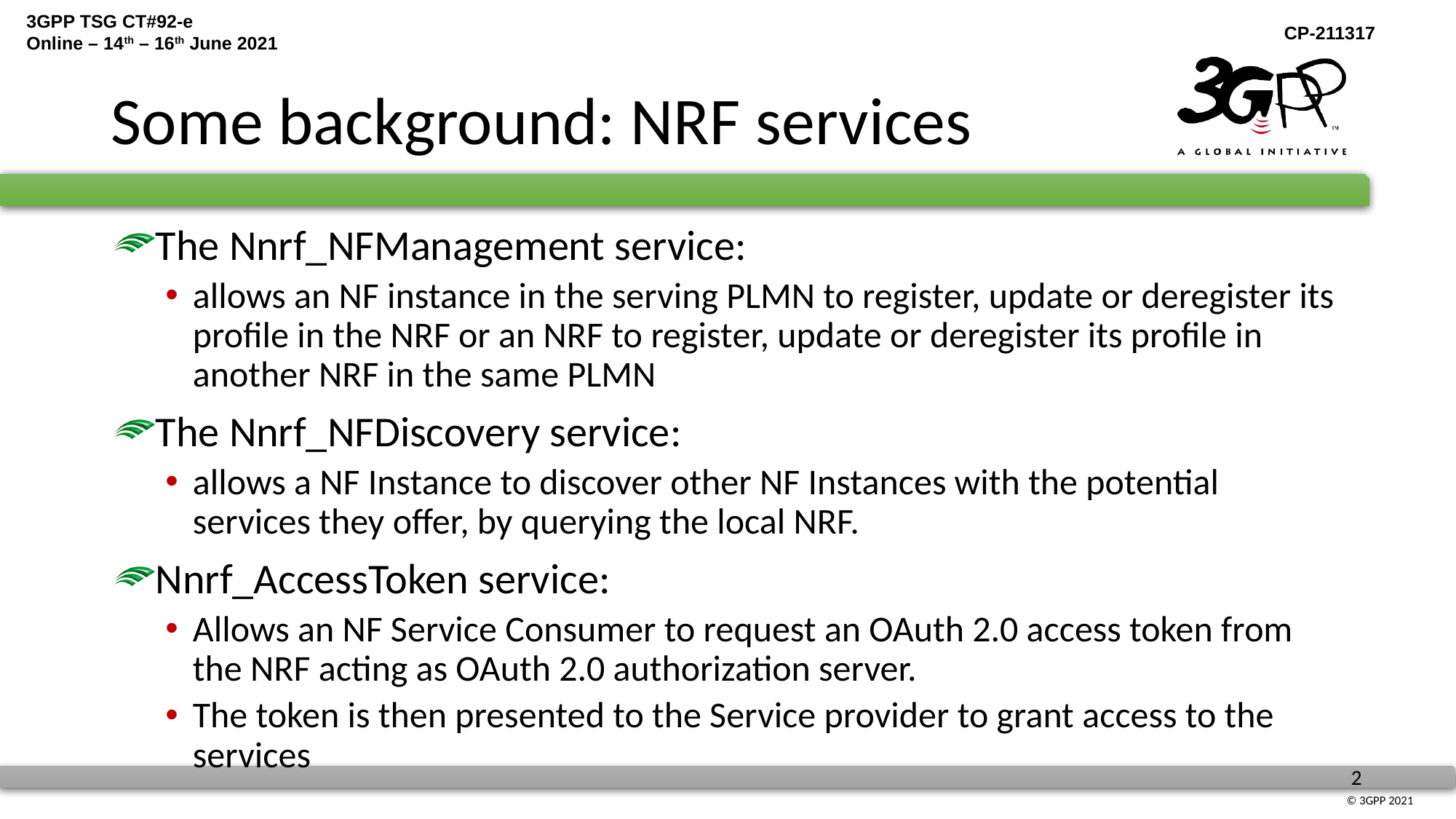

# Some background: NRF services
The Nnrf_NFManagement service:
allows an NF instance in the serving PLMN to register, update or deregister its profile in the NRF or an NRF to register, update or deregister its profile in another NRF in the same PLMN
The Nnrf_NFDiscovery service:
allows a NF Instance to discover other NF Instances with the potential services they offer, by querying the local NRF.
Nnrf_AccessToken service:
Allows an NF Service Consumer to request an OAuth 2.0 access token from the NRF acting as OAuth 2.0 authorization server.
The token is then presented to the Service provider to grant access to the services